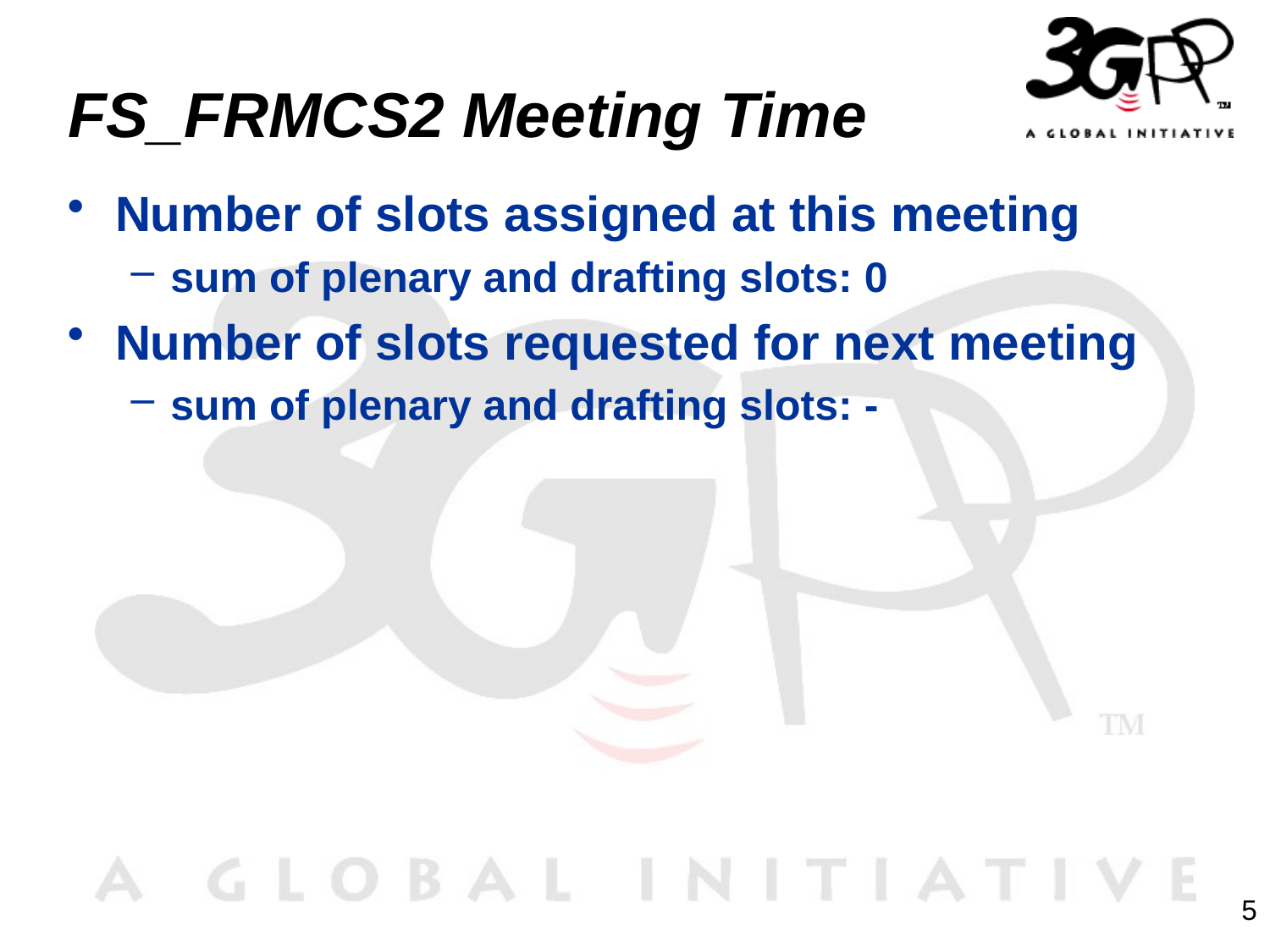

# FS_FRMCS2 Meeting Time
Number of slots assigned at this meeting
sum of plenary and drafting slots: 0
Number of slots requested for next meeting
sum of plenary and drafting slots: -

5